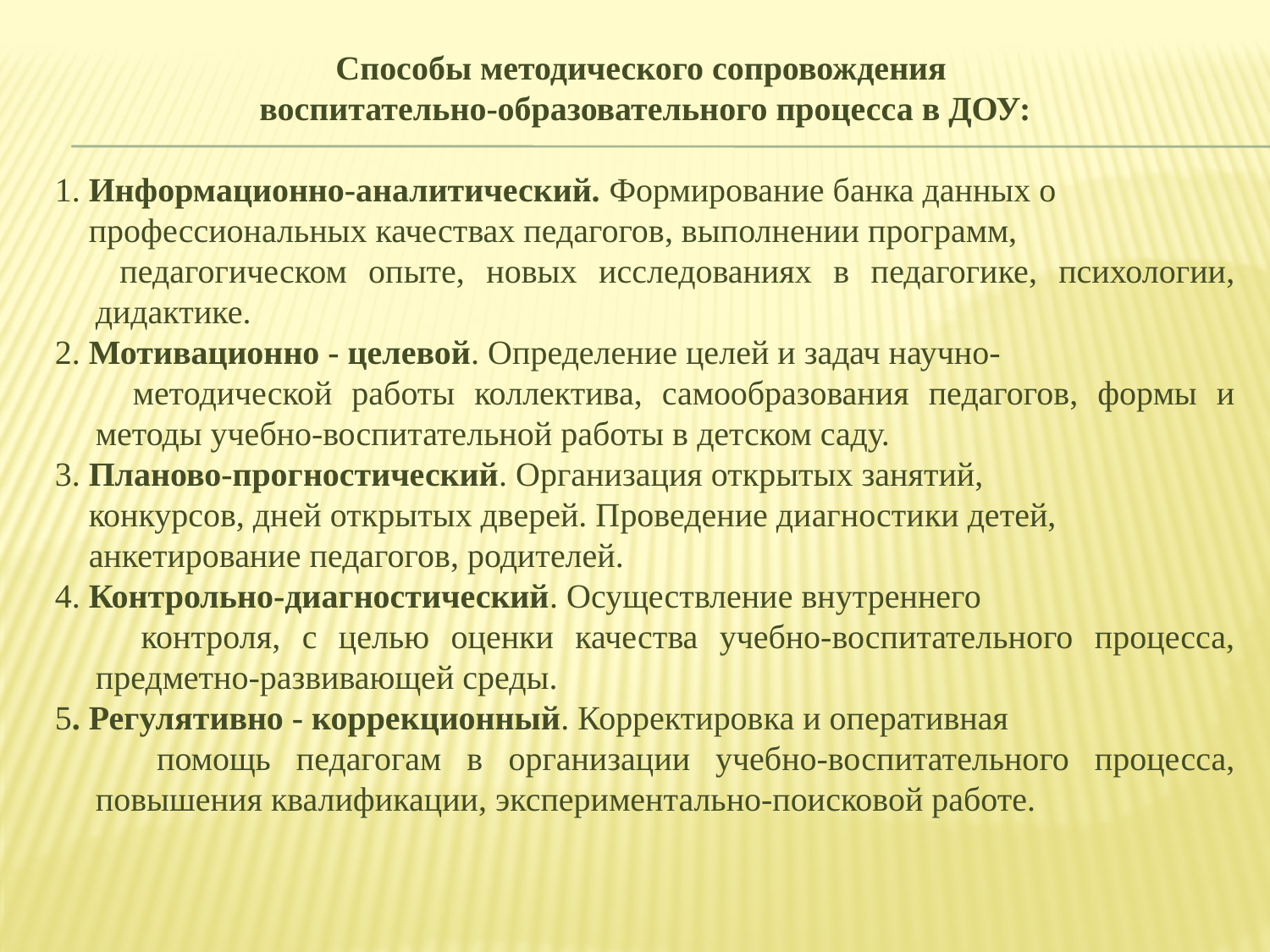

Способы методического сопровождения
воспитательно-образовательного процесса в ДОУ:

1. Информационно-аналитический. Формирование банка данных о
    профессиональных качествах педагогов, выполнении программ,
   педагогическом опыте, новых исследованиях в педагогике, психологии, дидактике.
2. Мотивационно - целевой. Определение целей и задач научно-
    методической работы коллектива, самообразования педагогов, формы и методы учебно-воспитательной работы в детском саду.
3. Планово-прогностический. Организация открытых занятий,
    конкурсов, дней открытых дверей. Проведение диагностики детей,
    анкетирование педагогов, родителей.
4. Контрольно-диагностический. Осуществление внутреннего
    контроля, с целью оценки качества учебно-воспитательного процесса, предметно-развивающей среды.
5. Регулятивно - коррекционный. Корректировка и оперативная
    помощь педагогам в организации учебно-воспитательного процесса, повышения квалификации, экспериментально-поисковой работе.